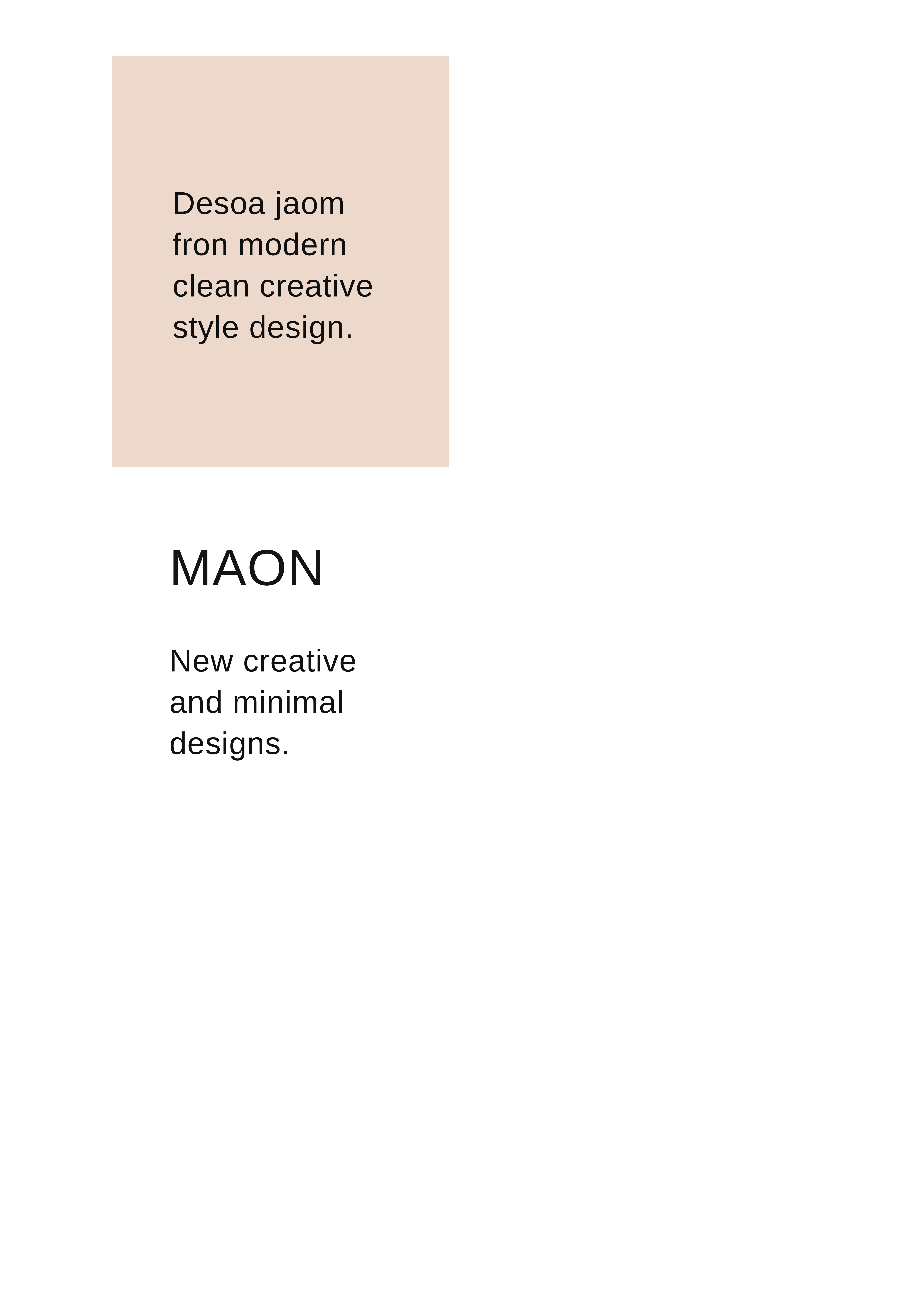

Desoa jaom fron modern clean creative style design.

MAON
New creative and minimal designs.